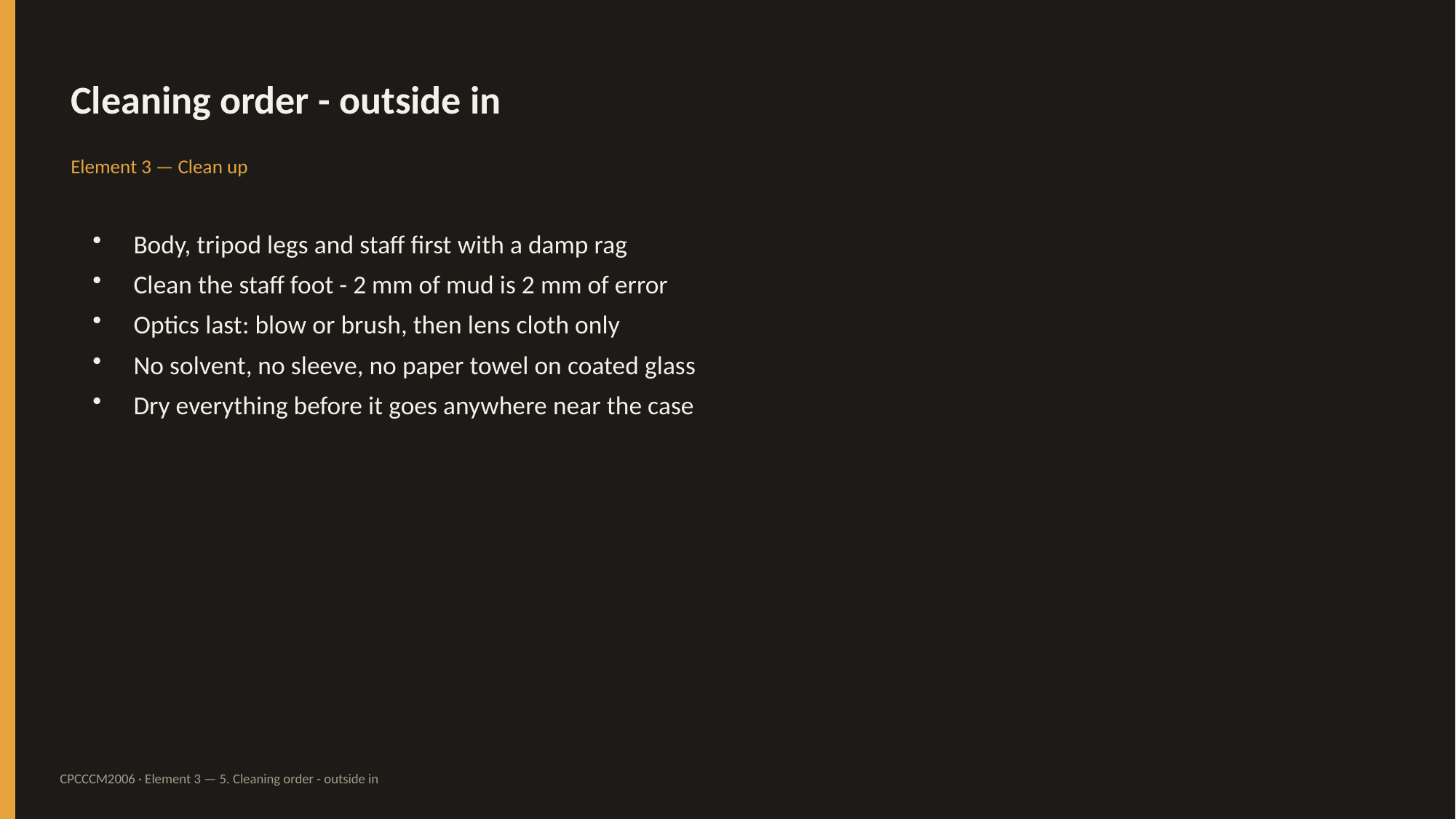

Cleaning order - outside in
Element 3 — Clean up
Body, tripod legs and staff first with a damp rag
Clean the staff foot - 2 mm of mud is 2 mm of error
Optics last: blow or brush, then lens cloth only
No solvent, no sleeve, no paper towel on coated glass
Dry everything before it goes anywhere near the case
CPCCCM2006 · Element 3 — 5. Cleaning order - outside in